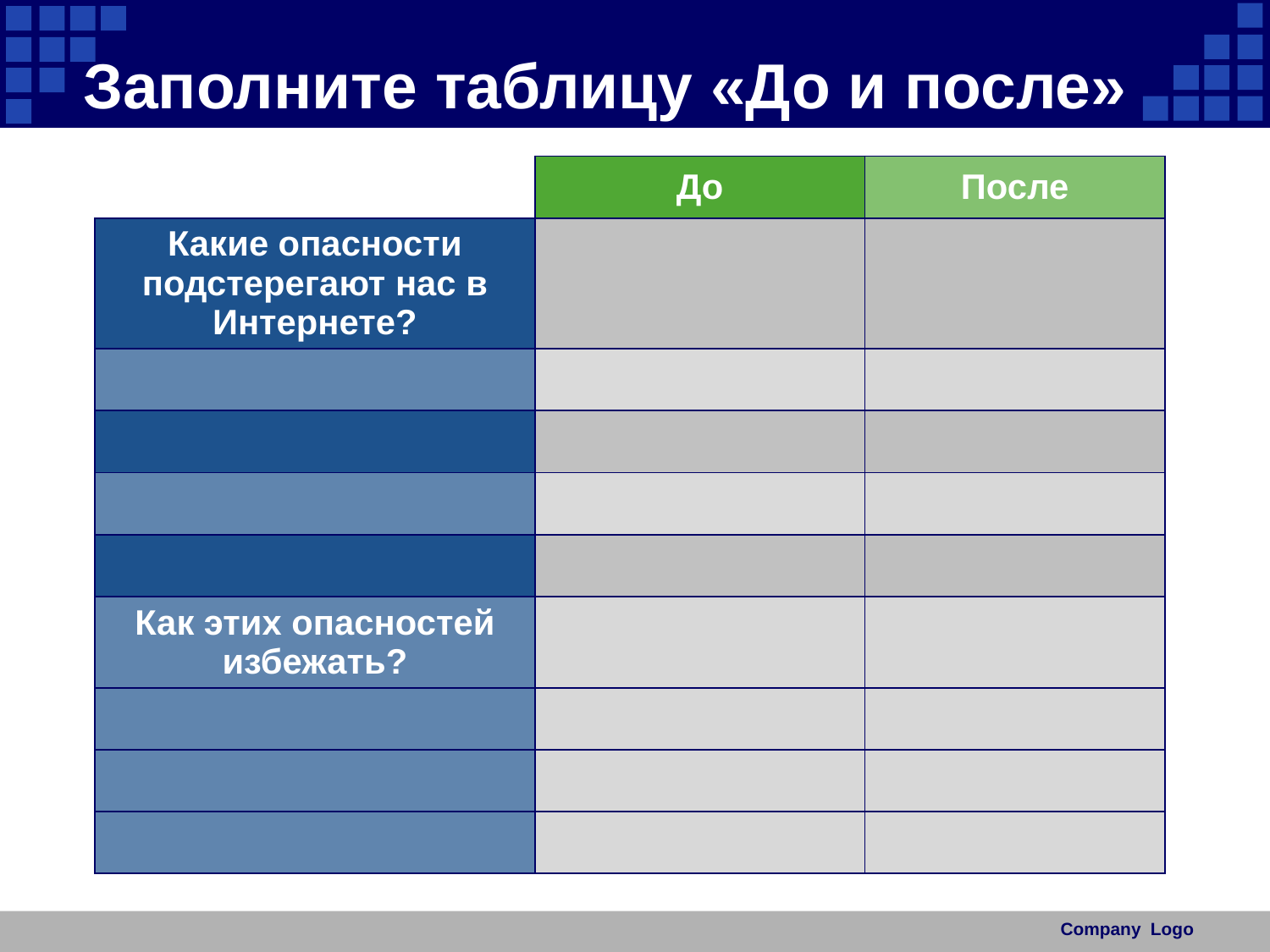

# Заполните таблицу «До и после»
|  | До | После |
| --- | --- | --- |
| Какие опасности подстерегают нас в Интернете? |  |  |
|  |  |  |
|  |  |  |
|  |  |  |
|  |  |  |
| Как этих опасностей избежать? |  |  |
|  |  |  |
|  |  |  |
|  |  |  |
Company  Logo